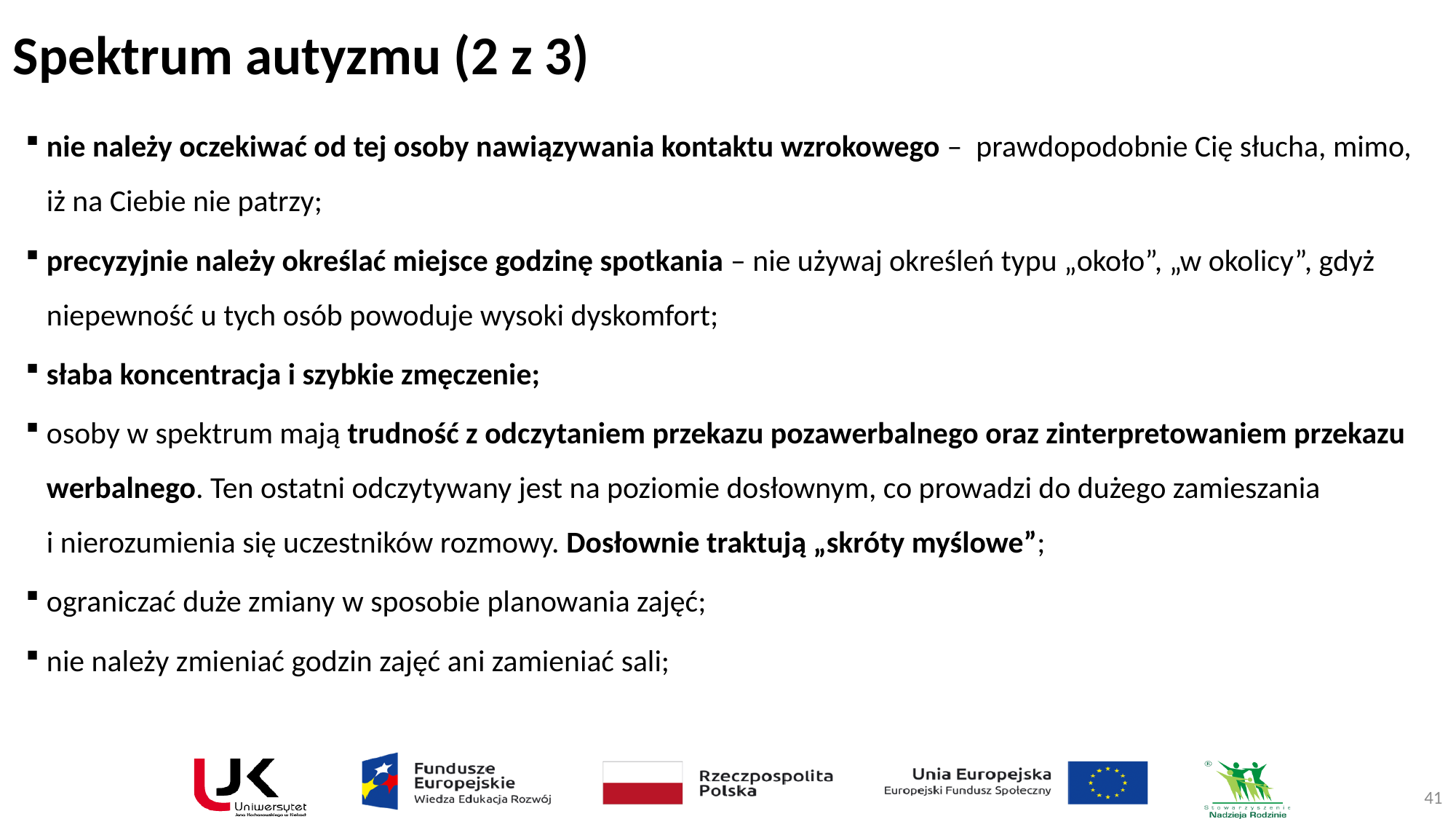

# Spektrum autyzmu (2 z 3)
nie należy oczekiwać od tej osoby nawiązywania kontaktu wzrokowego –  prawdopodobnie Cię słucha, mimo, iż na Ciebie nie patrzy;
precyzyjnie należy określać miejsce godzinę spotkania – nie używaj określeń typu „około”, „w okolicy”, gdyż niepewność u tych osób powoduje wysoki dyskomfort;
słaba koncentracja i szybkie zmęczenie;
osoby w spektrum mają trudność z odczytaniem przekazu pozawerbalnego oraz zinterpretowaniem przekazu werbalnego. Ten ostatni odczytywany jest na poziomie dosłownym, co prowadzi do dużego zamieszania
i nierozumienia się uczestników rozmowy. Dosłownie traktują „skróty myślowe”;
ograniczać duże zmiany w sposobie planowania zajęć;
nie należy zmieniać godzin zajęć ani zamieniać sali;
41